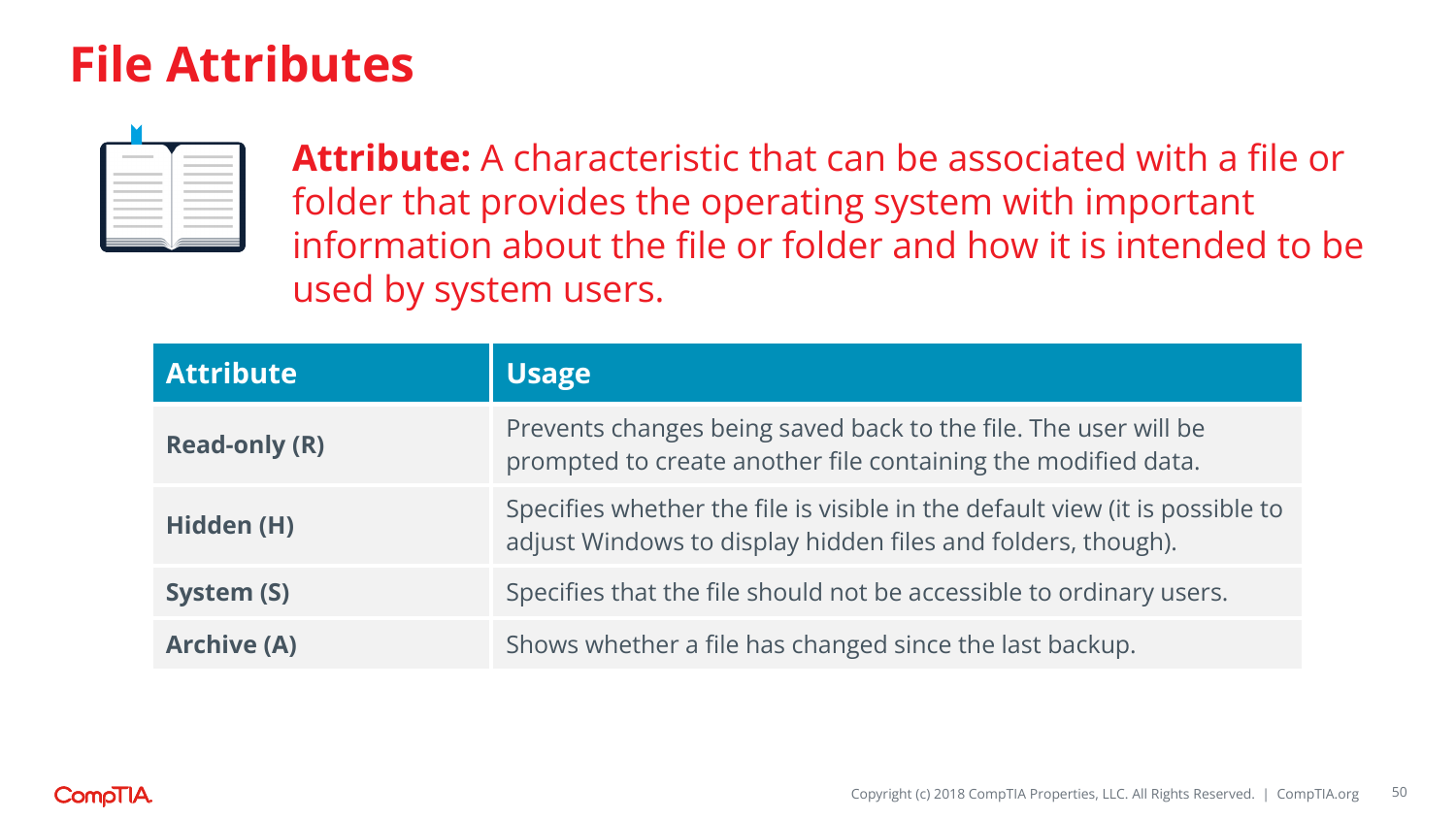

# File Attributes
Attribute: A characteristic that can be associated with a file or folder that provides the operating system with important information about the file or folder and how it is intended to be used by system users.
| Attribute | Usage |
| --- | --- |
| Read-only (R) | Prevents changes being saved back to the file. The user will be prompted to create another file containing the modified data. |
| Hidden (H) | Specifies whether the file is visible in the default view (it is possible to adjust Windows to display hidden files and folders, though). |
| System (S) | Specifies that the file should not be accessible to ordinary users. |
| Archive (A) | Shows whether a file has changed since the last backup. |
50